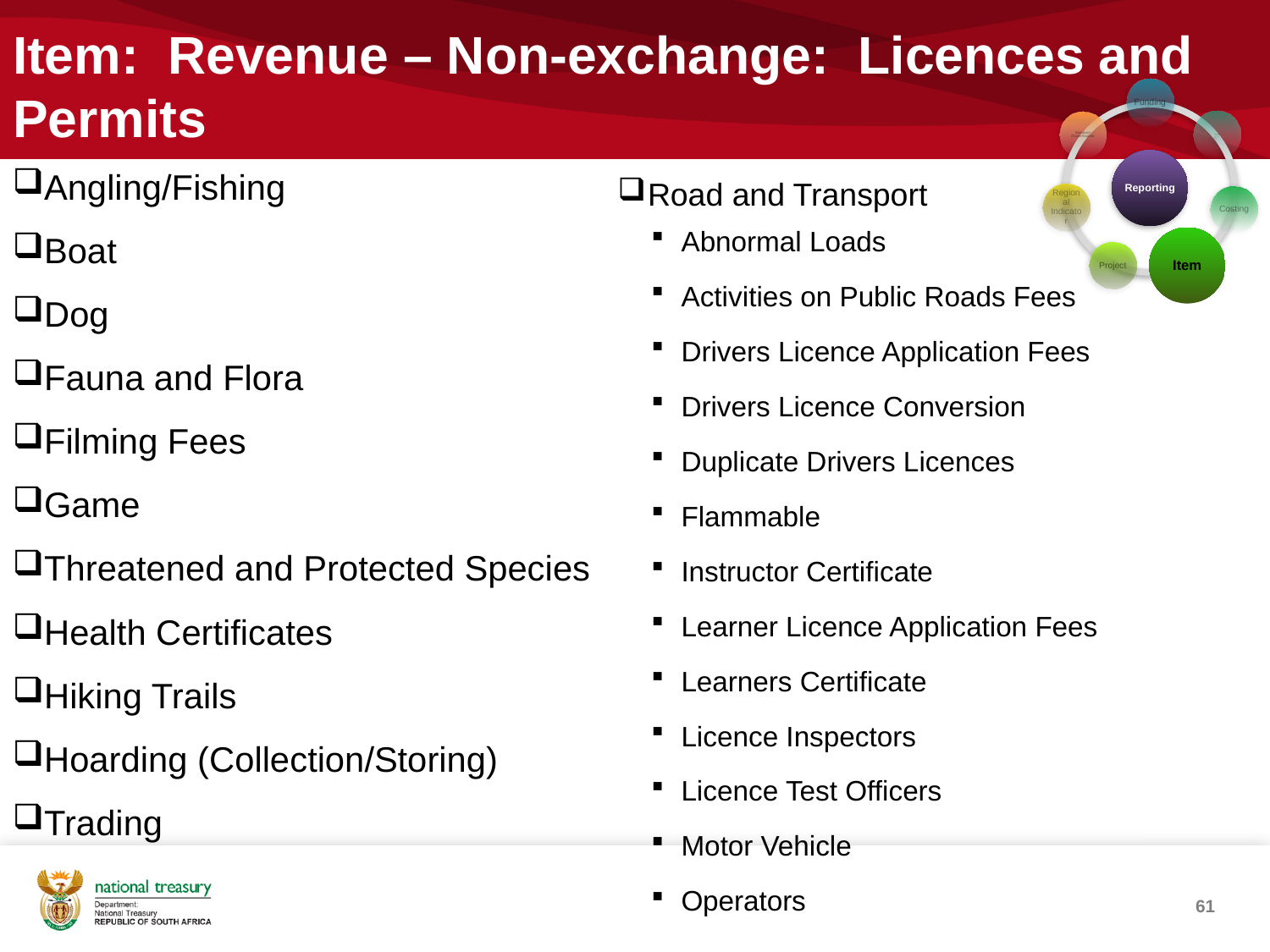

# Item:  Revenue – Non-exchange:  Licences and Permits
Reporting
Funding
Function
Costing
Item
Project
Regional Indicator
Standard Classification

Angling/Fishing
Boat
Dog
Fauna and Flora
Filming Fees
Game
Threatened and Protected Species
Health Certificates
Hiking Trails
Hoarding (Collection/Storing)
Trading

Road and Transport
Abnormal Loads
Activities on Public Roads Fees
Drivers Licence Application Fees
Drivers Licence Conversion
Duplicate Drivers Licences
Flammable
Instructor Certificate
Learner Licence Application Fees
Learners Certificate
Licence Inspectors
Licence Test Officers
Motor Vehicle
Operators

61